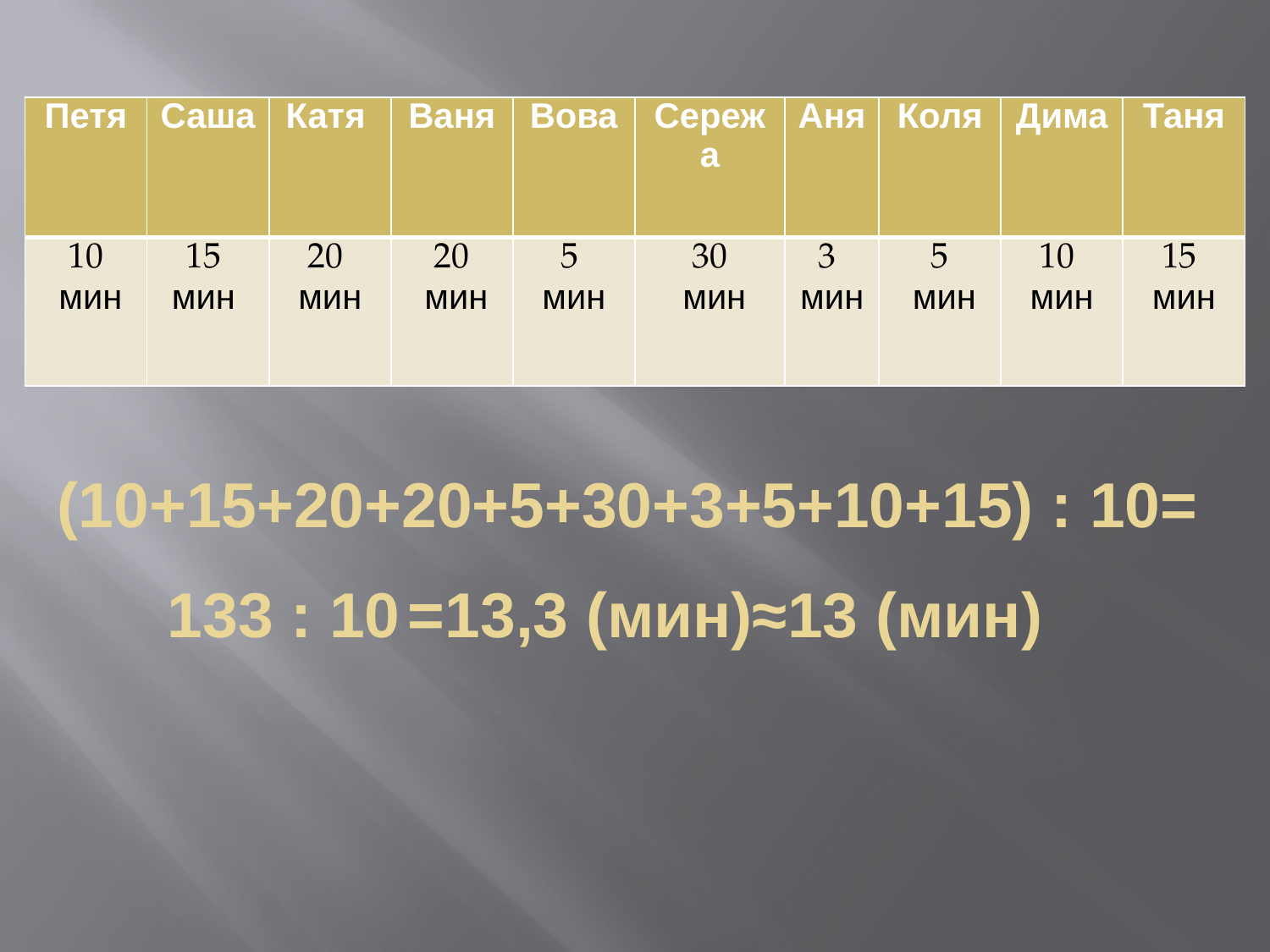

#
| Петя | Саша | Катя | Ваня | Вова | Сережа | Аня | Коля | Дима | Таня |
| --- | --- | --- | --- | --- | --- | --- | --- | --- | --- |
| 10 мин | 15 мин | 20 мин | 20 мин | 5 мин | 30 мин | 3 мин | 5 мин | 10 мин | 15 мин |
(10+15+20+20+5+30+3+5+10+15) : 10=
=13,3 (мин)
≈13 (мин)
133 : 10